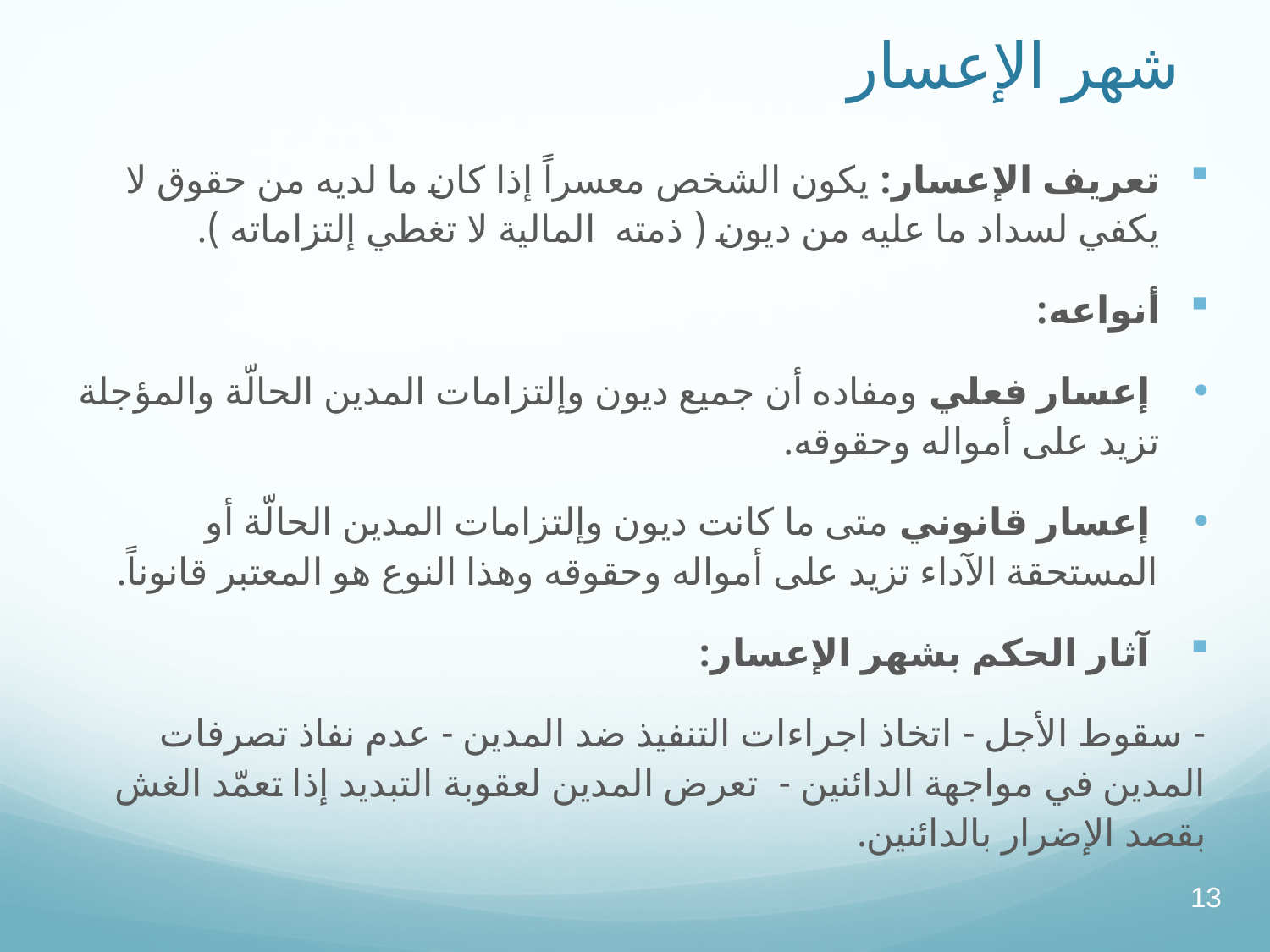

# شهر الإعسار
تعريف الإعسار: يكون الشخص معسراً إذا كان ما لديه من حقوق لا يكفي لسداد ما عليه من ديون ( ذمته  المالية لا تغطي إلتزاماته ).
أنواعه:
 إعسار فعلي ومفاده أن جميع ديون وإلتزامات المدين الحالّة والمؤجلة تزيد على أمواله وحقوقه.
 إعسار قانوني متى ما كانت ديون وإلتزامات المدين الحالّة أو المستحقة الآداء تزيد على أمواله وحقوقه وهذا النوع هو المعتبر قانوناً.
 آثار الحكم بشهر الإعسار:
- سقوط الأجل - اتخاذ اجراءات التنفيذ ضد المدين - عدم نفاذ تصرفات المدين في مواجهة الدائنين -  تعرض المدين لعقوبة التبديد إذا تعمّد الغش بقصد الإضرار بالدائنين.

13